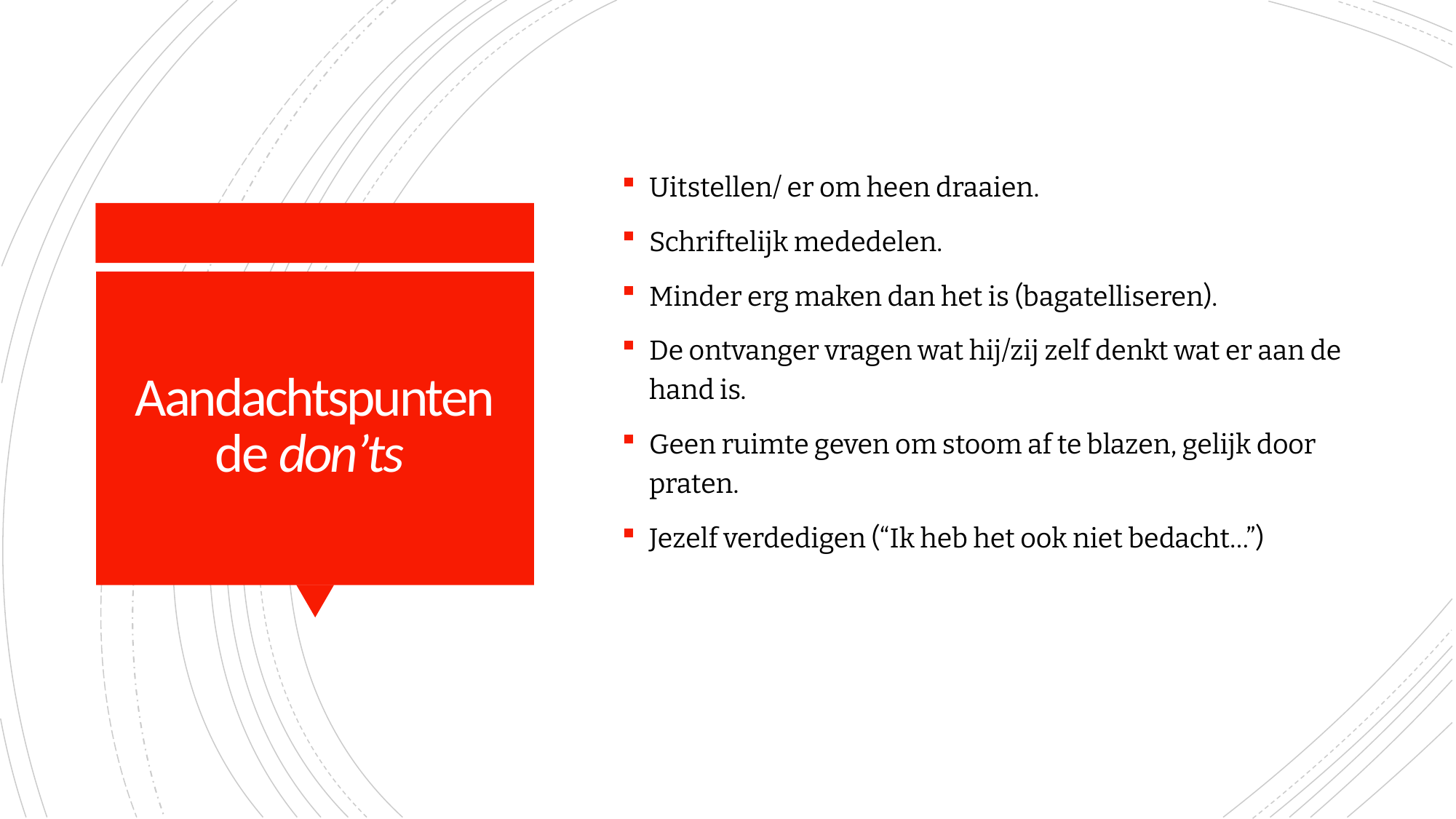

Uitstellen/ er om heen draaien.
Schriftelijk mededelen.
Minder erg maken dan het is (bagatelliseren).
De ontvanger vragen wat hij/zij zelf denkt wat er aan de hand is.
Geen ruimte geven om stoom af te blazen, gelijk door praten.
Jezelf verdedigen (“Ik heb het ook niet bedacht…”)

# Aandachtspunten de don’ts